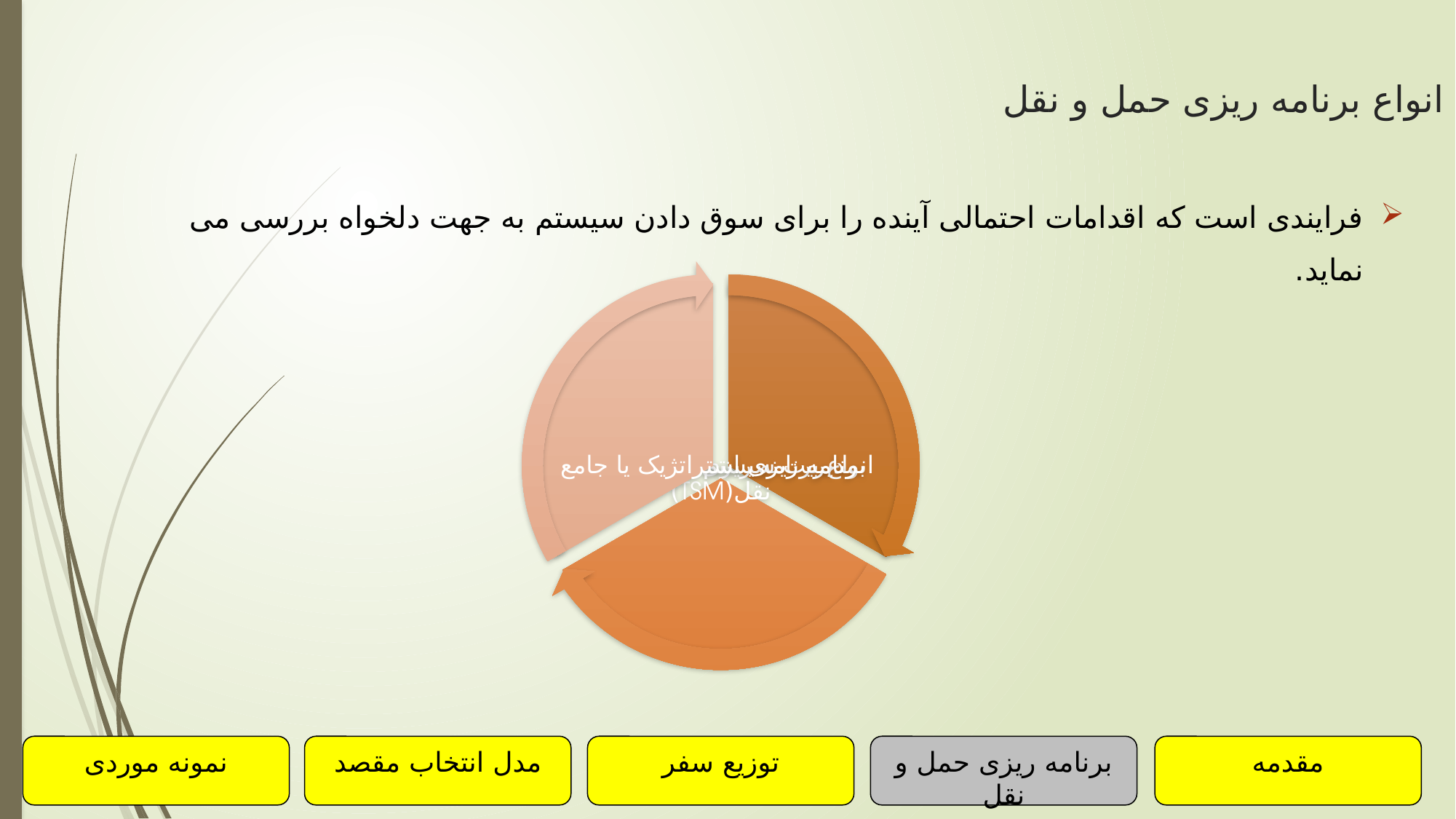

انواع برنامه ریزی حمل و نقل
فرایندی است که اقدامات احتمالی آینده را برای سوق دادن سیستم به جهت دلخواه بررسی می نماید.

انواع برنامه ریزی حمل و نقل
مدیریت سیستم های حمل و نقل(TSM)
برنامه ریزی استراتژیک یا جامع
نمونه موردی
مدل انتخاب مقصد
توزیع سفر
برنامه ریزی حمل و نقل
مقدمه